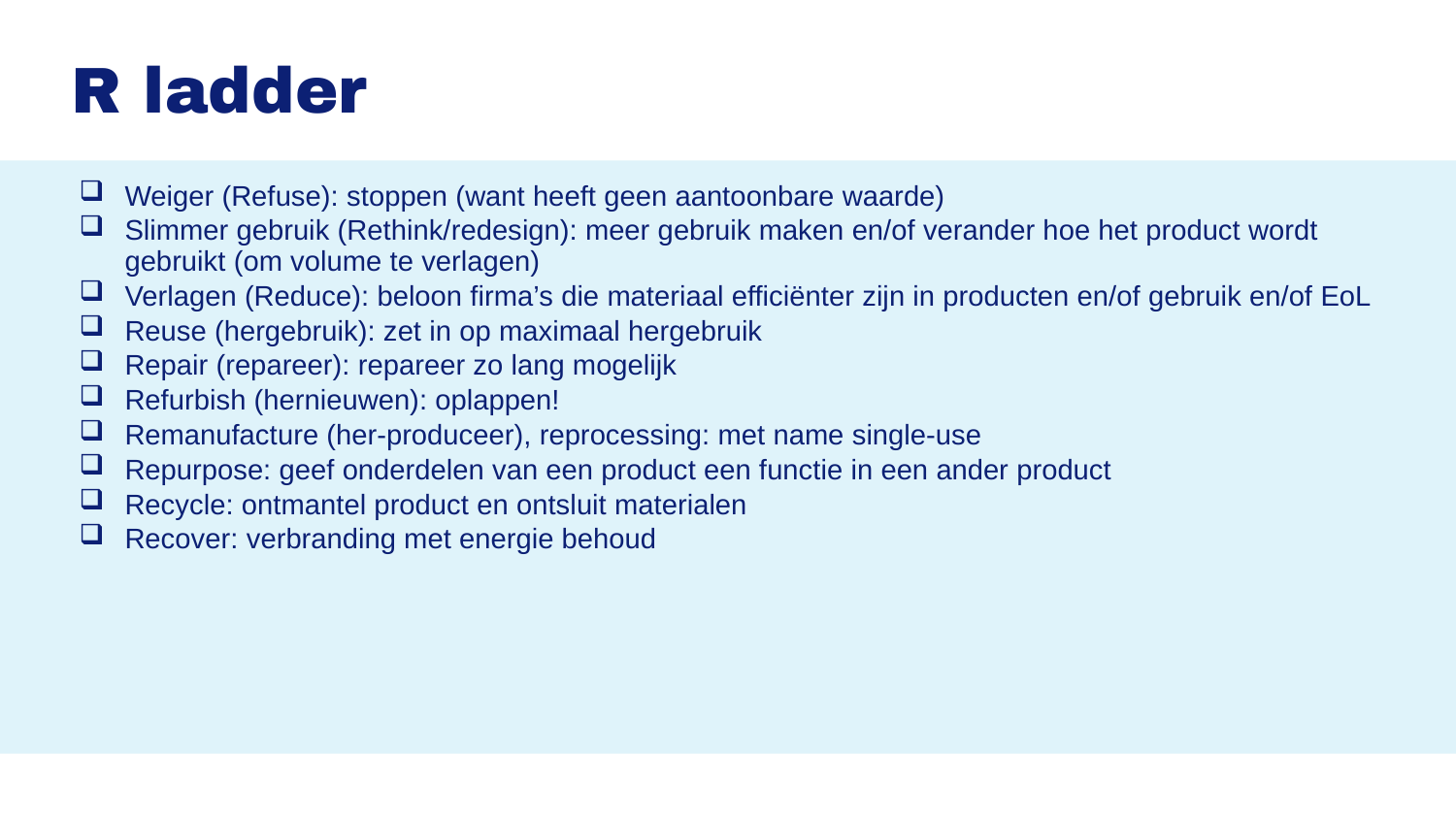

# R ladder
Weiger (Refuse): stoppen (want heeft geen aantoonbare waarde)
Slimmer gebruik (Rethink/redesign): meer gebruik maken en/of verander hoe het product wordt gebruikt (om volume te verlagen)
Verlagen (Reduce): beloon firma’s die materiaal efficiënter zijn in producten en/of gebruik en/of EoL
Reuse (hergebruik): zet in op maximaal hergebruik
Repair (repareer): repareer zo lang mogelijk
Refurbish (hernieuwen): oplappen!
Remanufacture (her-produceer), reprocessing: met name single-use
Repurpose: geef onderdelen van een product een functie in een ander product
Recycle: ontmantel product en ontsluit materialen
Recover: verbranding met energie behoud